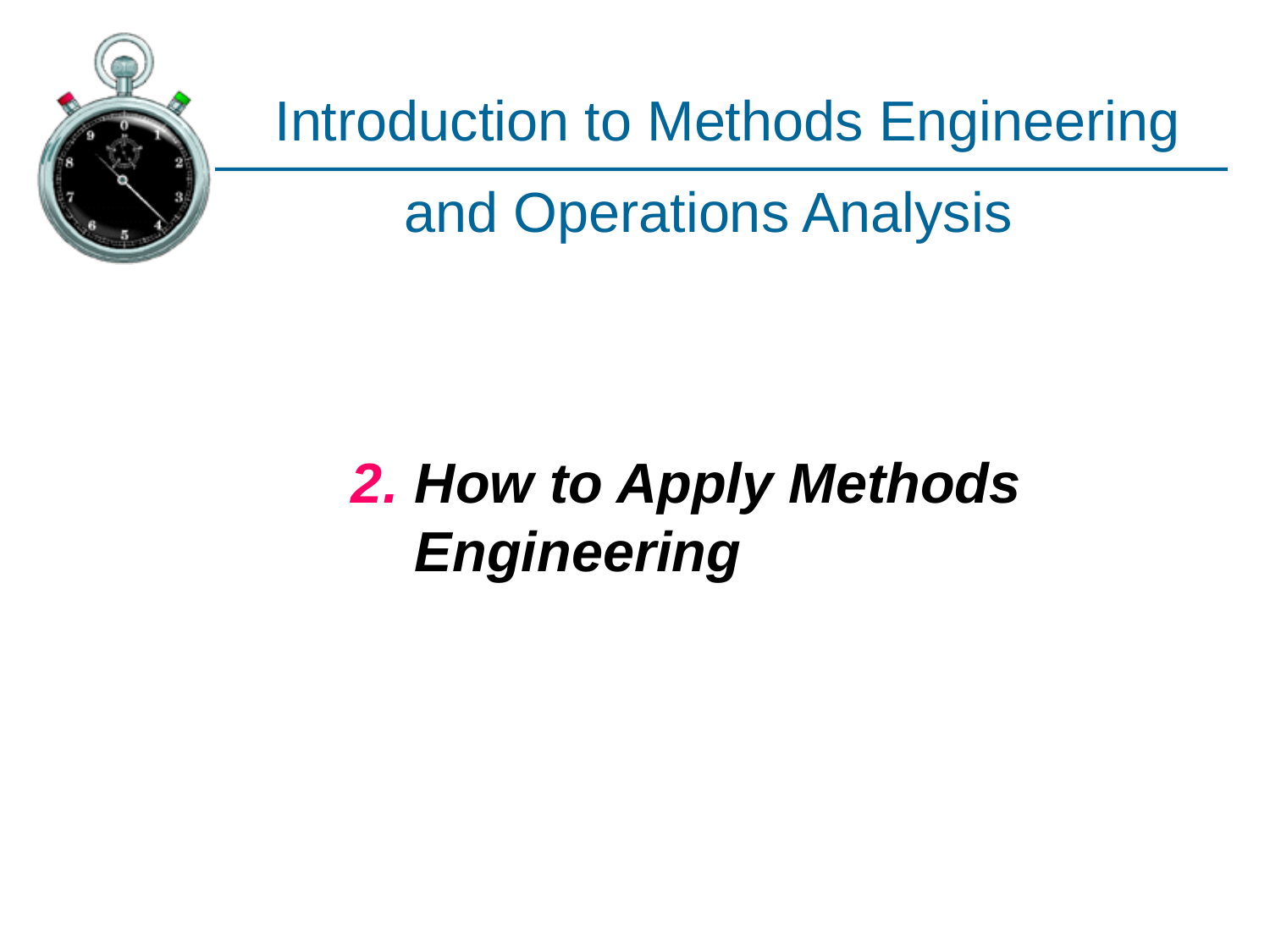

# Introduction to Methods Engineering
	and Operations Analysis

How to Apply Methods Engineering